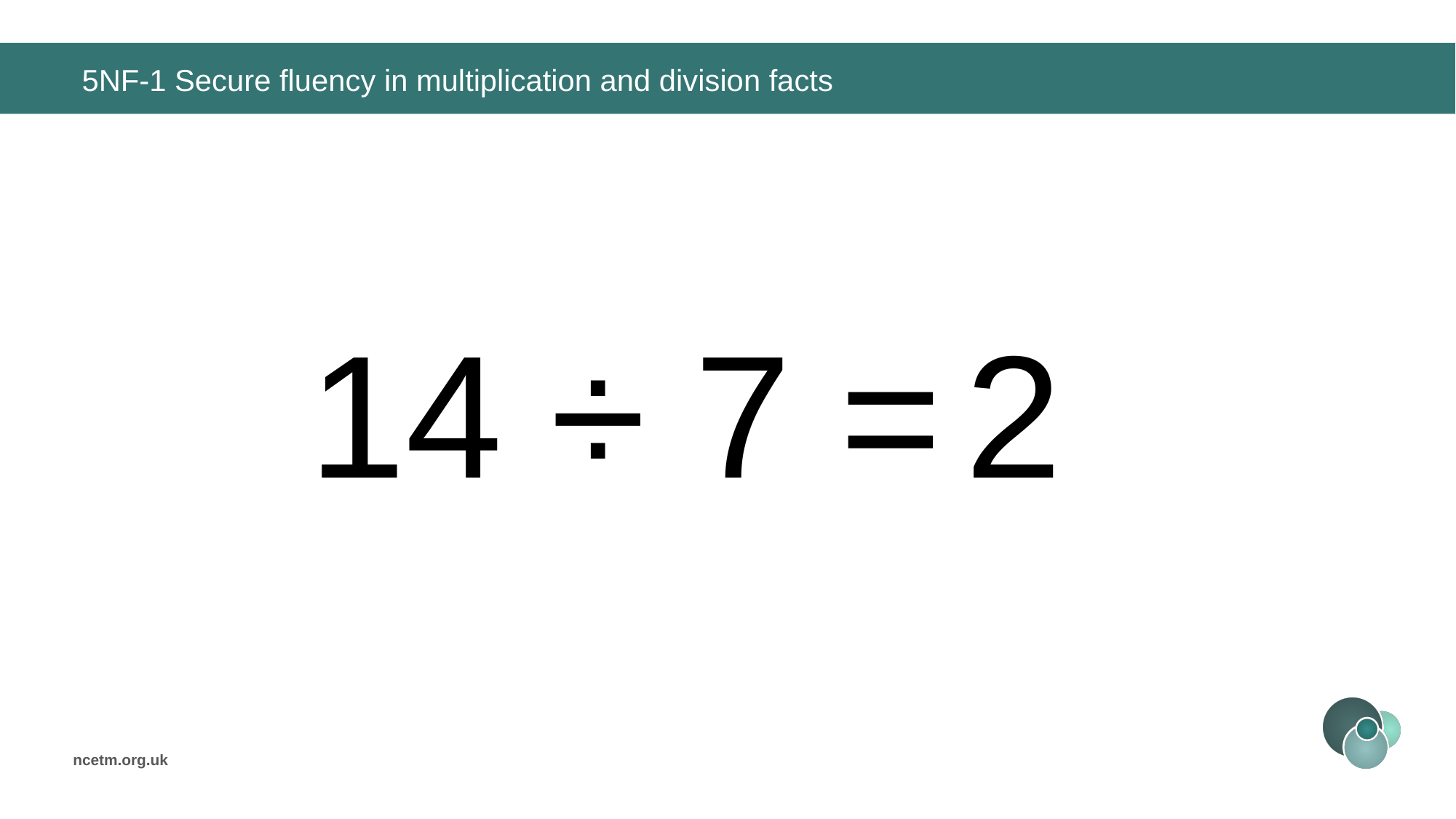

# 5NF-1 Secure fluency in multiplication and division facts
14 ÷ 7 =
2